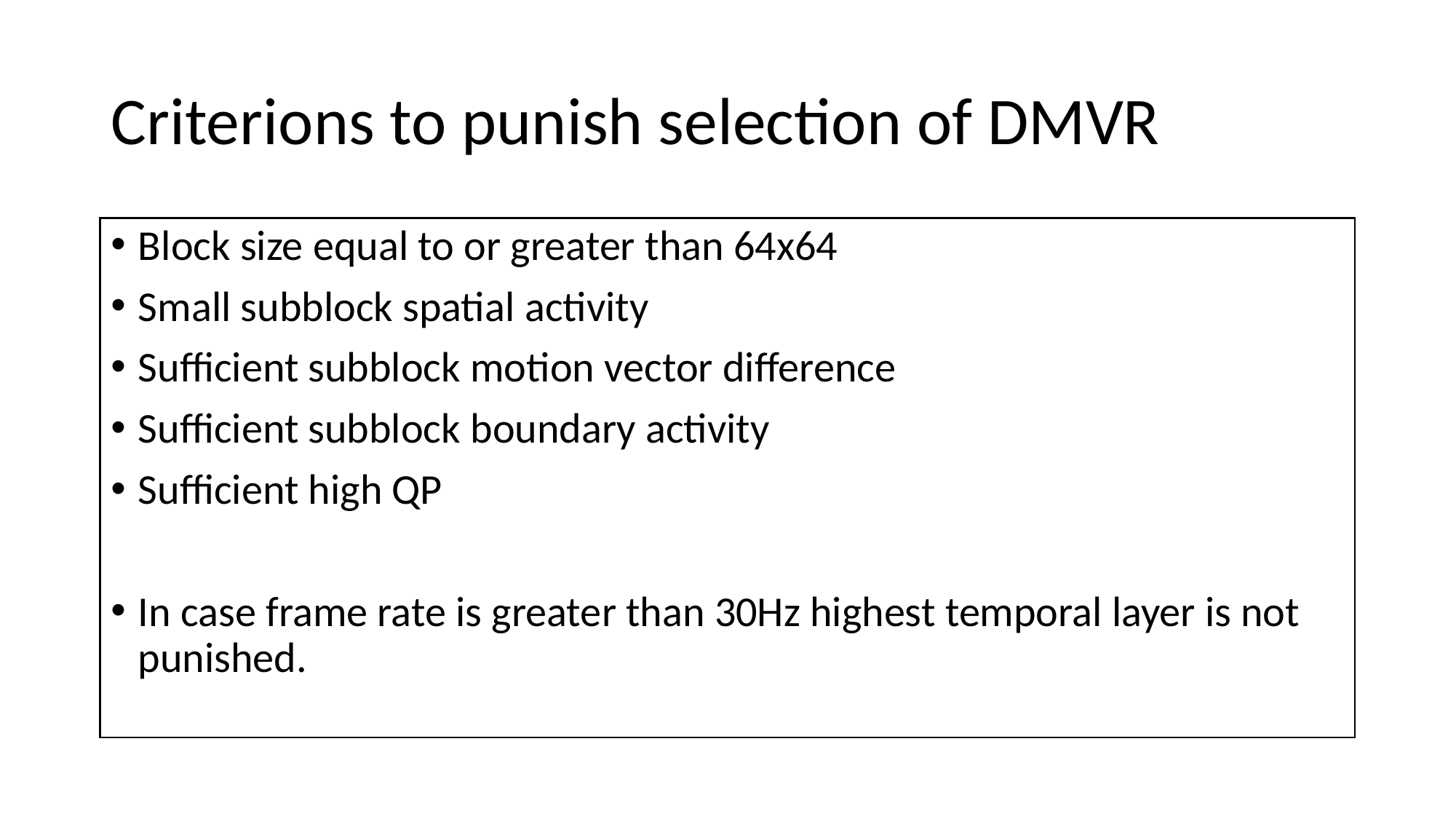

# Criterions to punish selection of DMVR
Block size equal to or greater than 64x64
Small subblock spatial activity
Sufficient subblock motion vector difference
Sufficient subblock boundary activity
Sufficient high QP

In case frame rate is greater than 30Hz highest temporal layer is not punished.